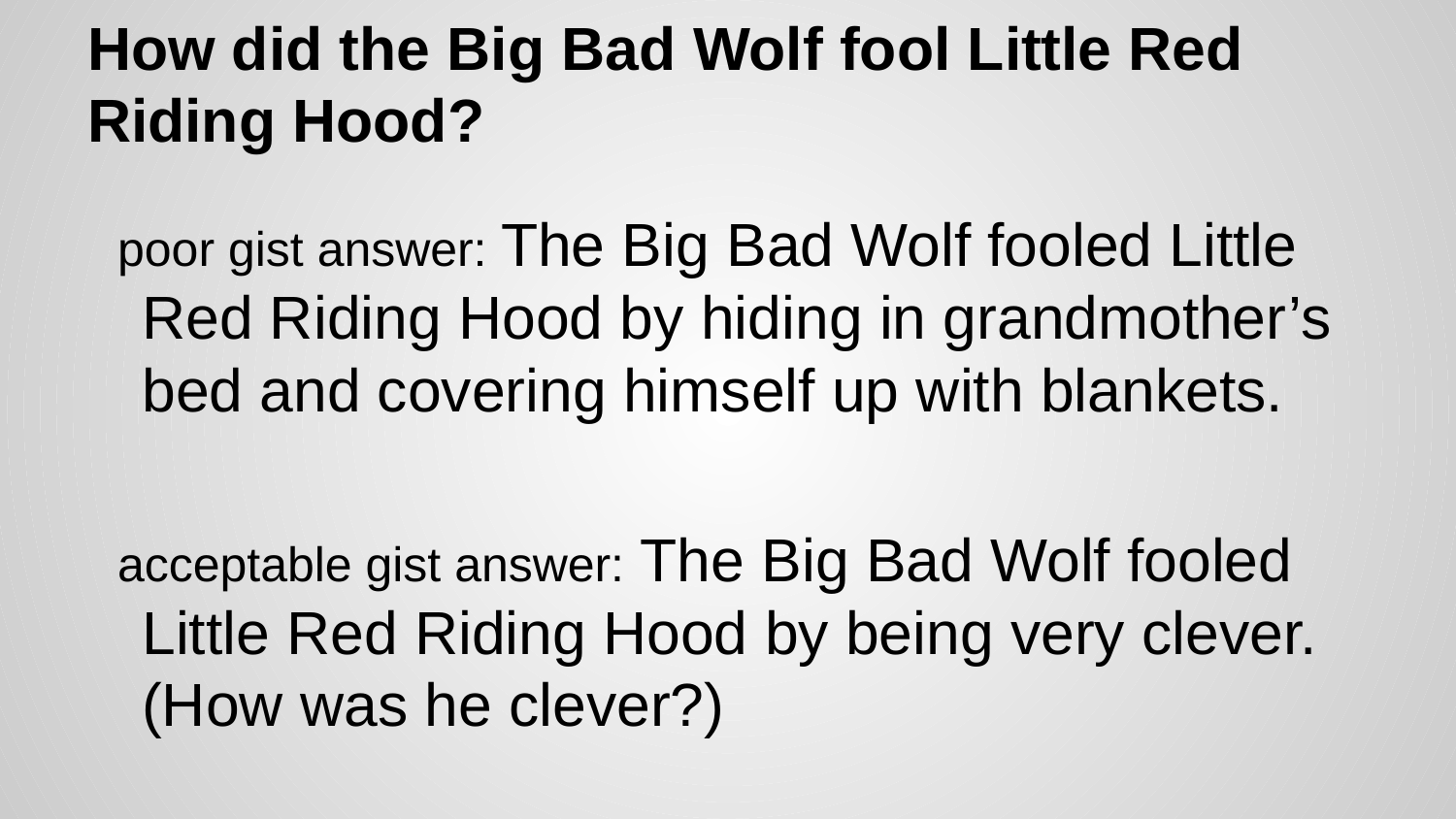

# How did the Big Bad Wolf fool Little Red Riding Hood?
poor gist answer: The Big Bad Wolf fooled Little Red Riding Hood by hiding in grandmother’s bed and covering himself up with blankets.

acceptable gist answer: The Big Bad Wolf fooled Little Red Riding Hood by being very clever. (How was he clever?)